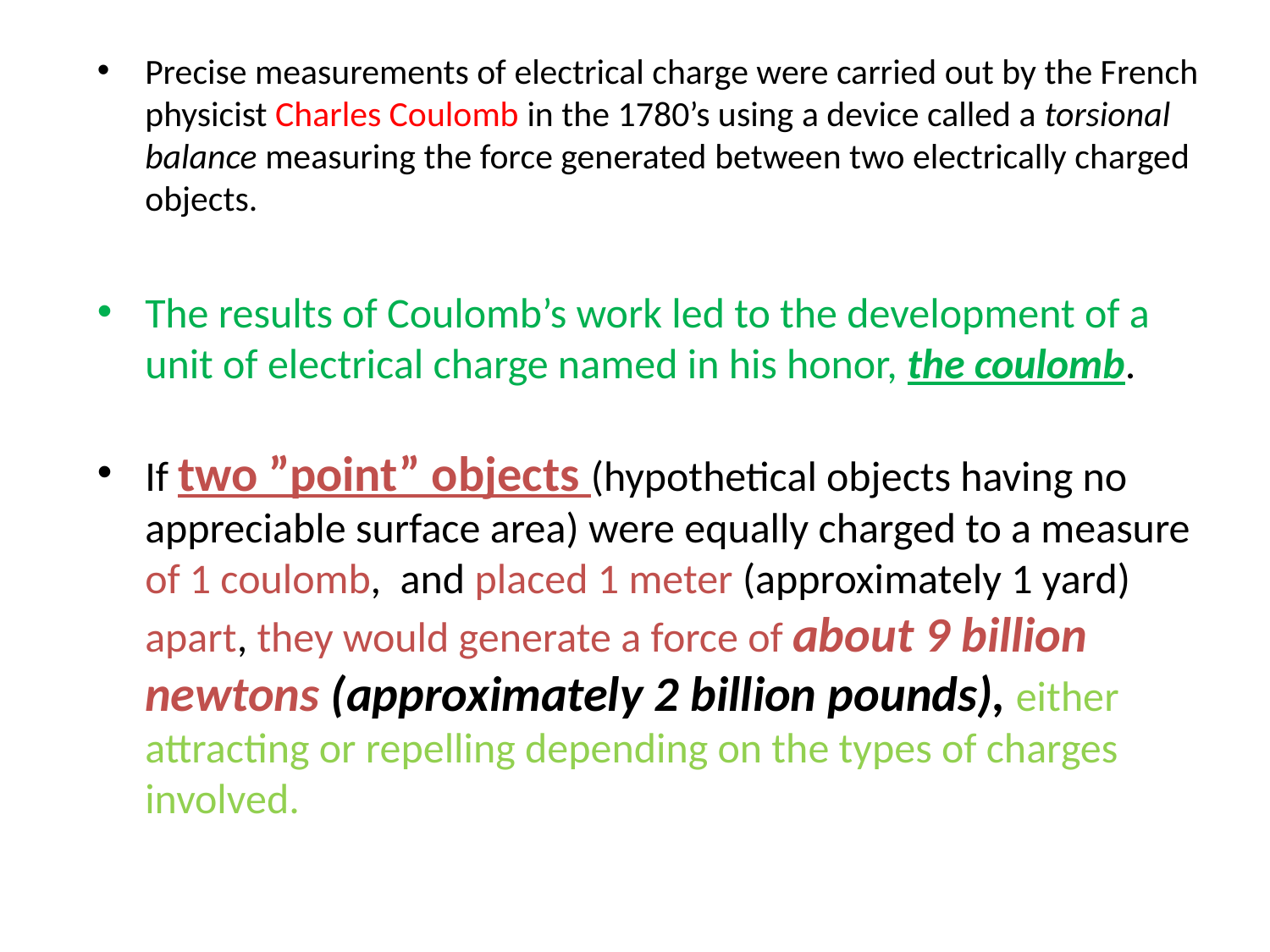

Precise measurements of electrical charge were carried out by the French physicist Charles Coulomb in the 1780’s using a device called a torsional balance measuring the force generated between two electrically charged objects.

The results of Coulomb’s work led to the development of a unit of electrical charge named in his honor, the coulomb.

If two ”point” objects (hypothetical objects having no appreciable surface area) were equally charged to a measure of 1 coulomb,  and placed 1 meter (approximately 1 yard) apart, they would generate a force of about 9 billion newtons (approximately 2 billion pounds), either attracting or repelling depending on the types of charges involved.